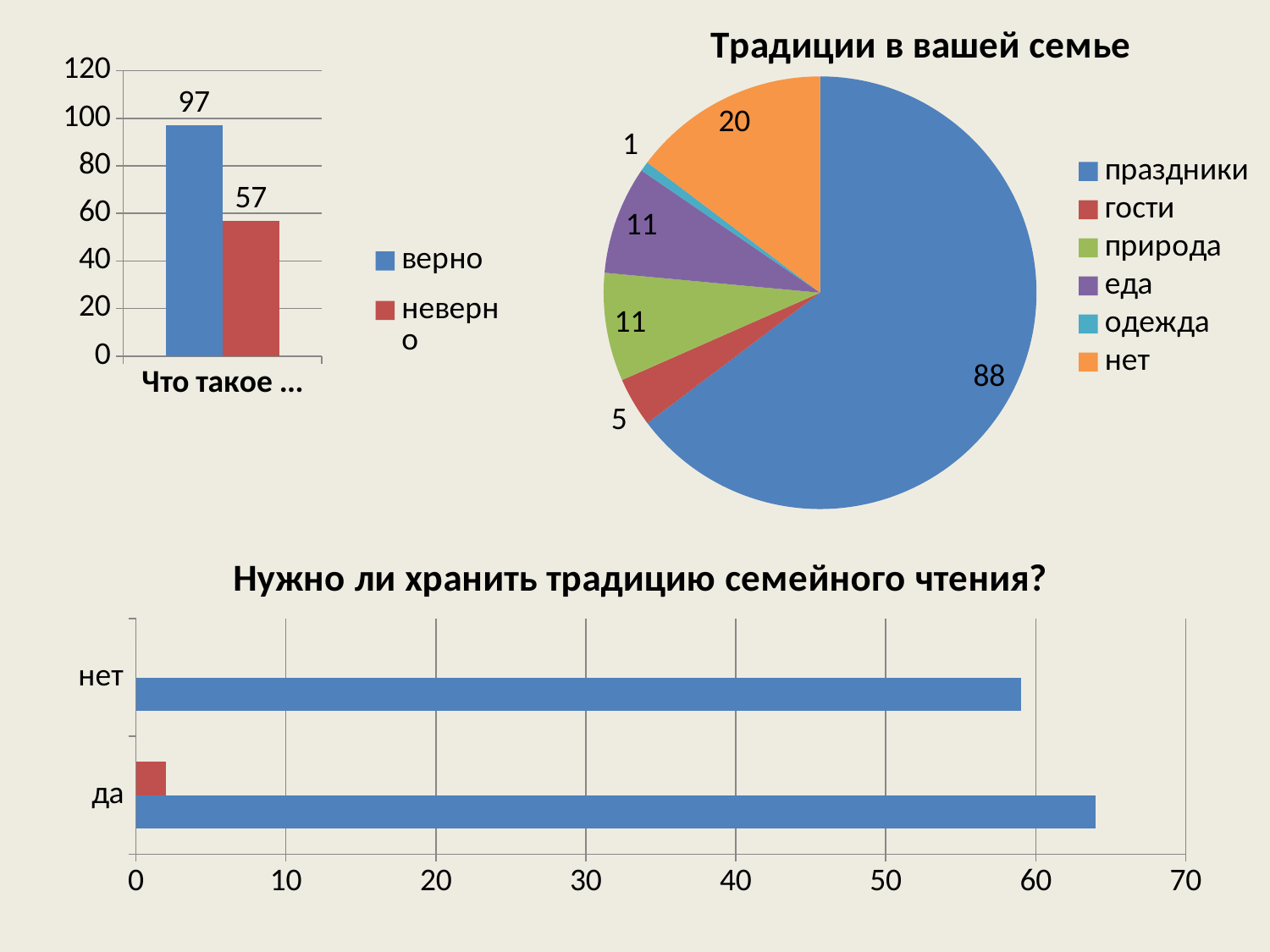

### Chart: Традиции в вашей семье

| Category | Продажи |
|---|---|
| праздники | 88.0 |
| гости | 5.0 |
| природа | 11.0 |
| еда | 11.0 |
| одежда | 1.0 |
| нет | 20.0 |

### Chart

| Category | верно | неверно |
|---|---|---|
| Что такое традиция? | 97.0 | 57.0 |

### Chart: Нужно ли хранить традицию семейного чтения?

| Category | Ряд 1 | храним |
|---|---|---|
| да | 64.0 | 2.0 |
| нет | 59.0 | 0.0 |